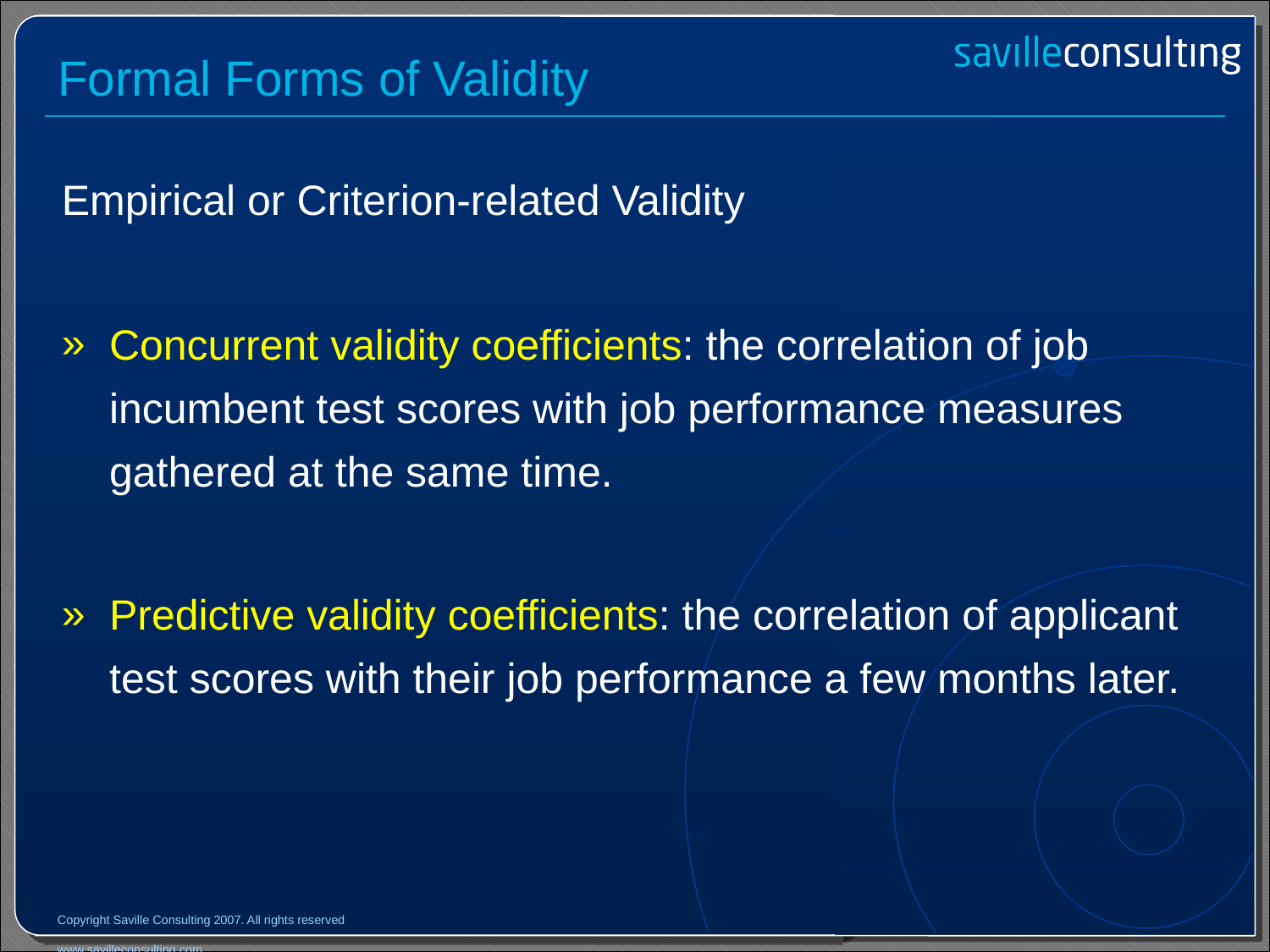

# Formal Forms of Validity
Empirical or Criterion-related Validity

Concurrent validity coefficients: the correlation of job incumbent test scores with job performance measures gathered at the same time.

Predictive validity coefficients: the correlation of applicant test scores with their job performance a few months later.